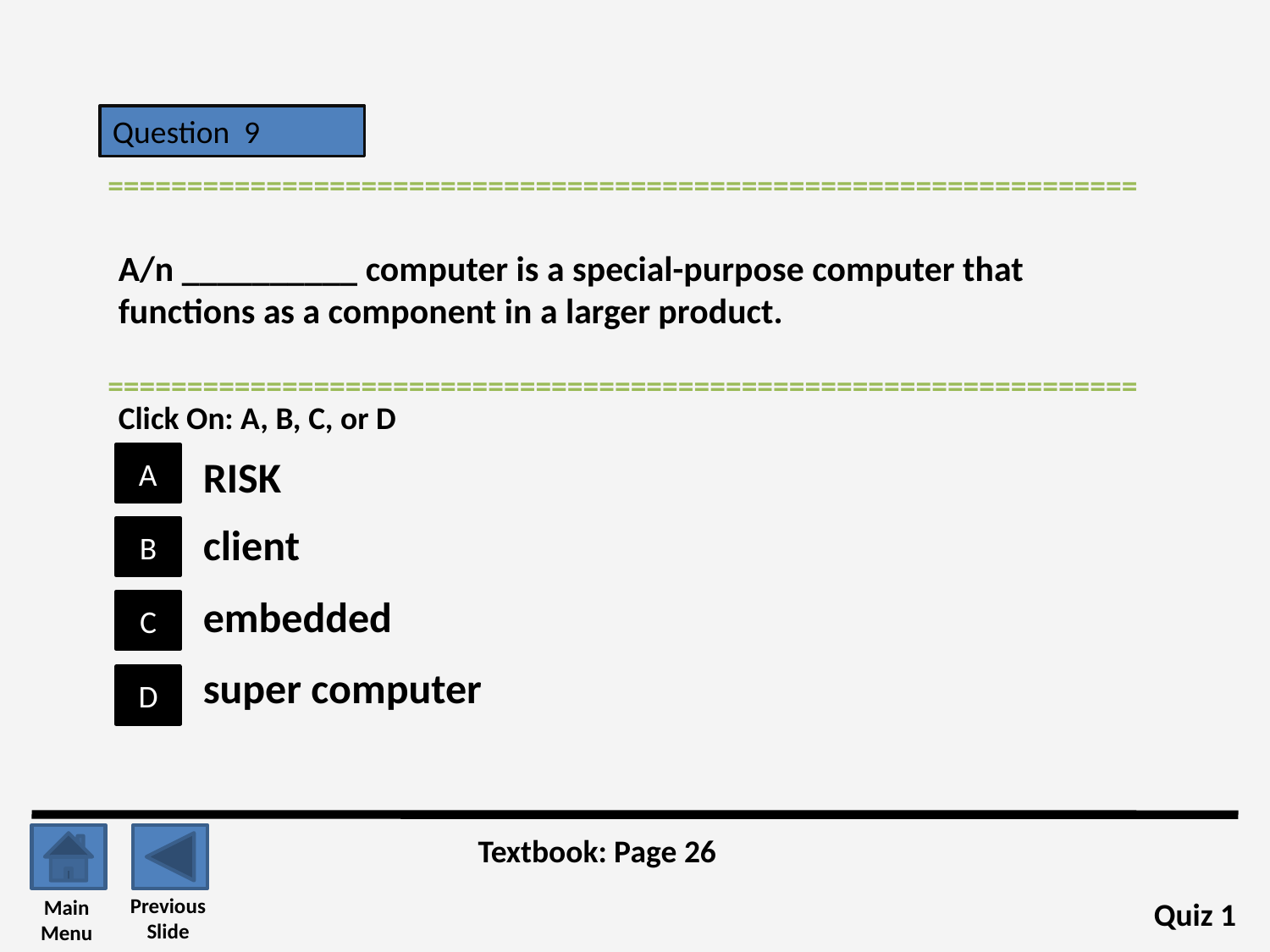

Question  9
=================================================================
A/n __________ computer is a special-purpose computer that functions as a component in a larger product.
=================================================================
Click On: A, B, C, or D

A
RISK
client
B
embedded
C
super computer
D

Textbook: Page 26
Previous
Slide
Main
Menu
Quiz 1